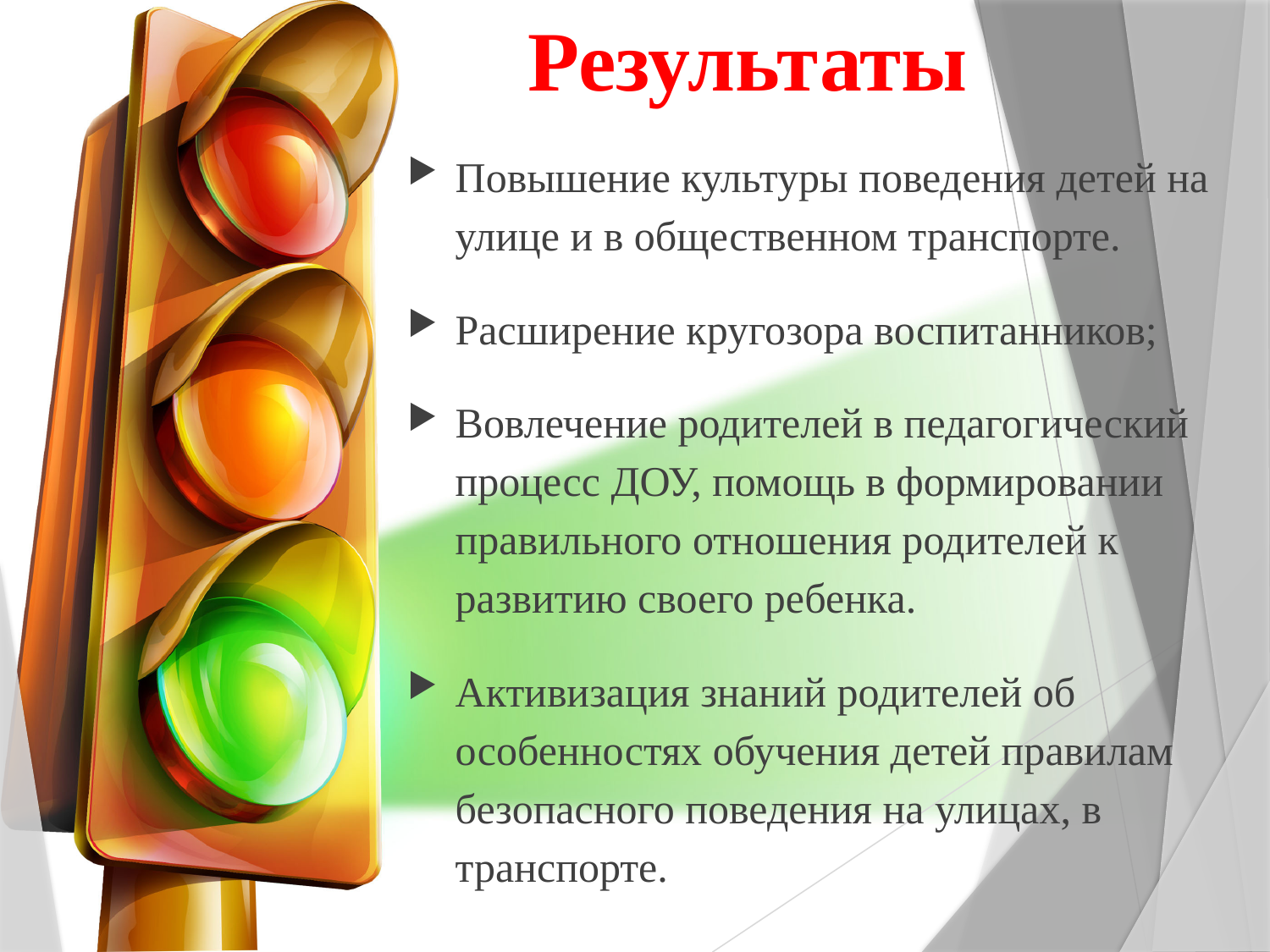

# Результаты
Повышение культуры поведения детей на улице и в общественном транспорте.
Расширение кругозора воспитанников;
Вовлечение родителей в педагогический процесс ДОУ, помощь в формировании правильного отношения родителей к развитию своего ребенка.
Активизация знаний родителей об особенностях обучения детей правилам безопасного поведения на улицах, в транспорте.